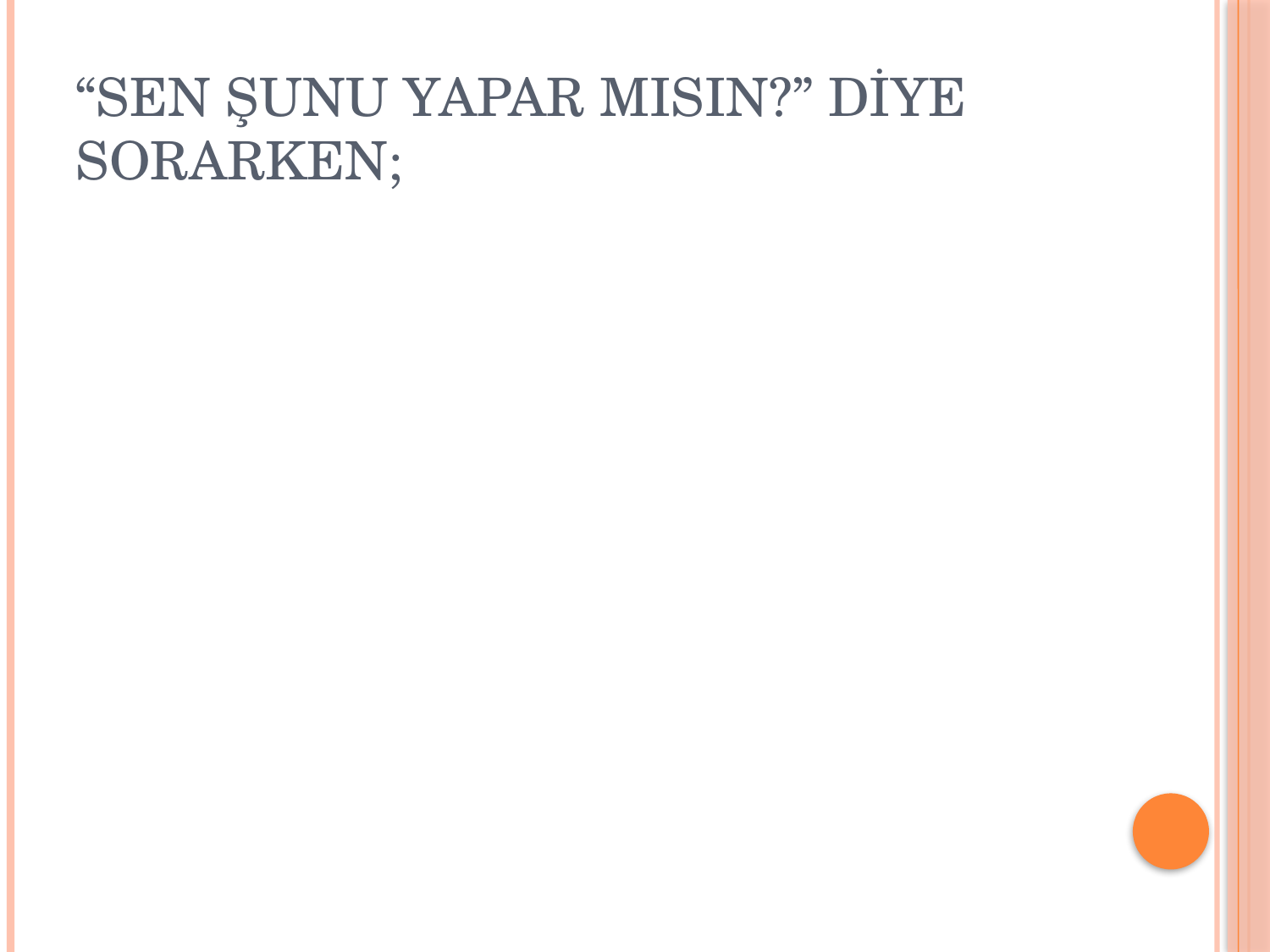

# “Sen şunu yapar mısın?” diye sorarken;